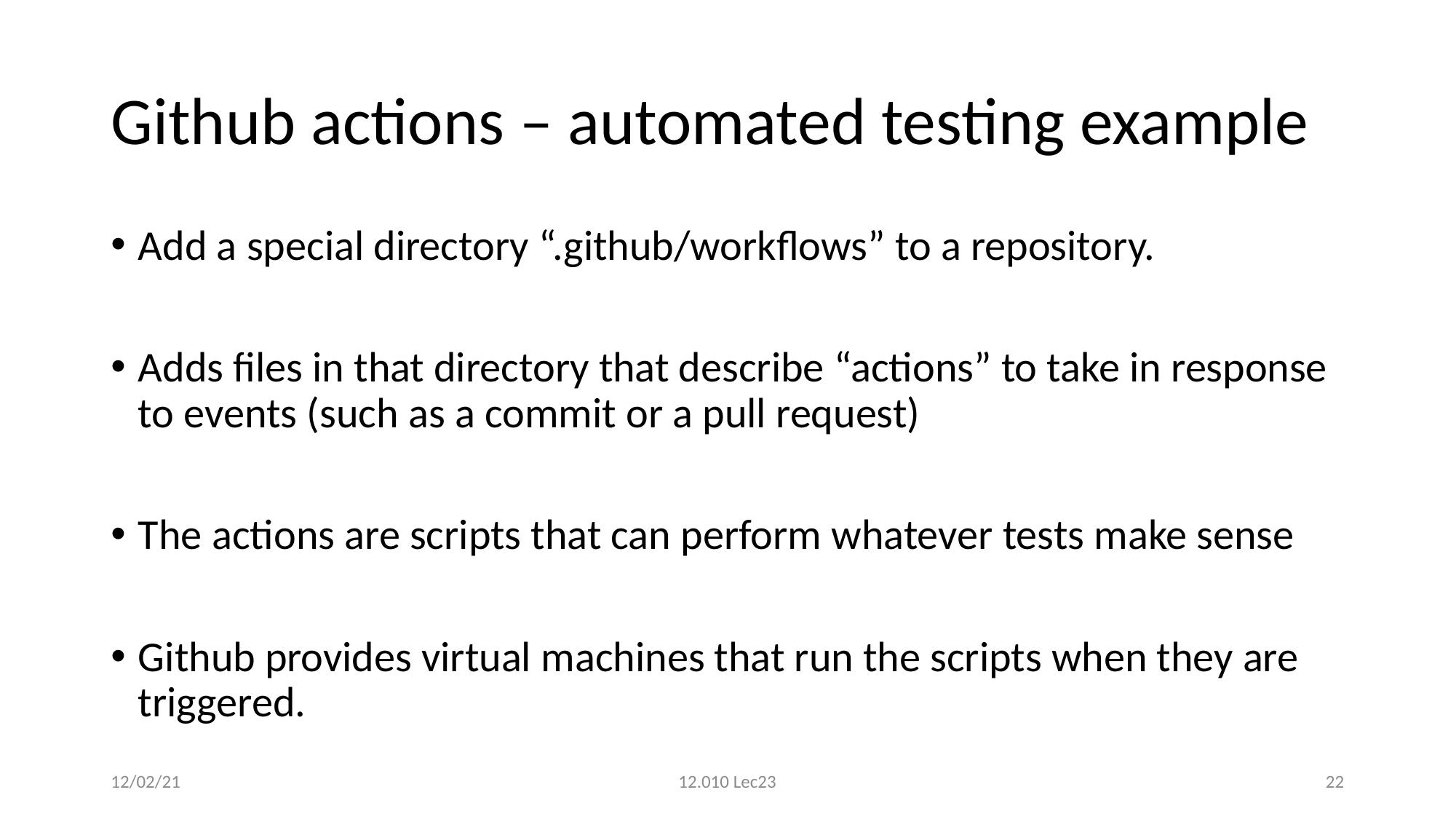

# Github actions – automated testing example
Add a special directory “.github/workflows” to a repository.

Adds files in that directory that describe “actions” to take in response to events (such as a commit or a pull request)

The actions are scripts that can perform whatever tests make sense

Github provides virtual machines that run the scripts when they are triggered.
12/02/21
12.010 Lec23
22